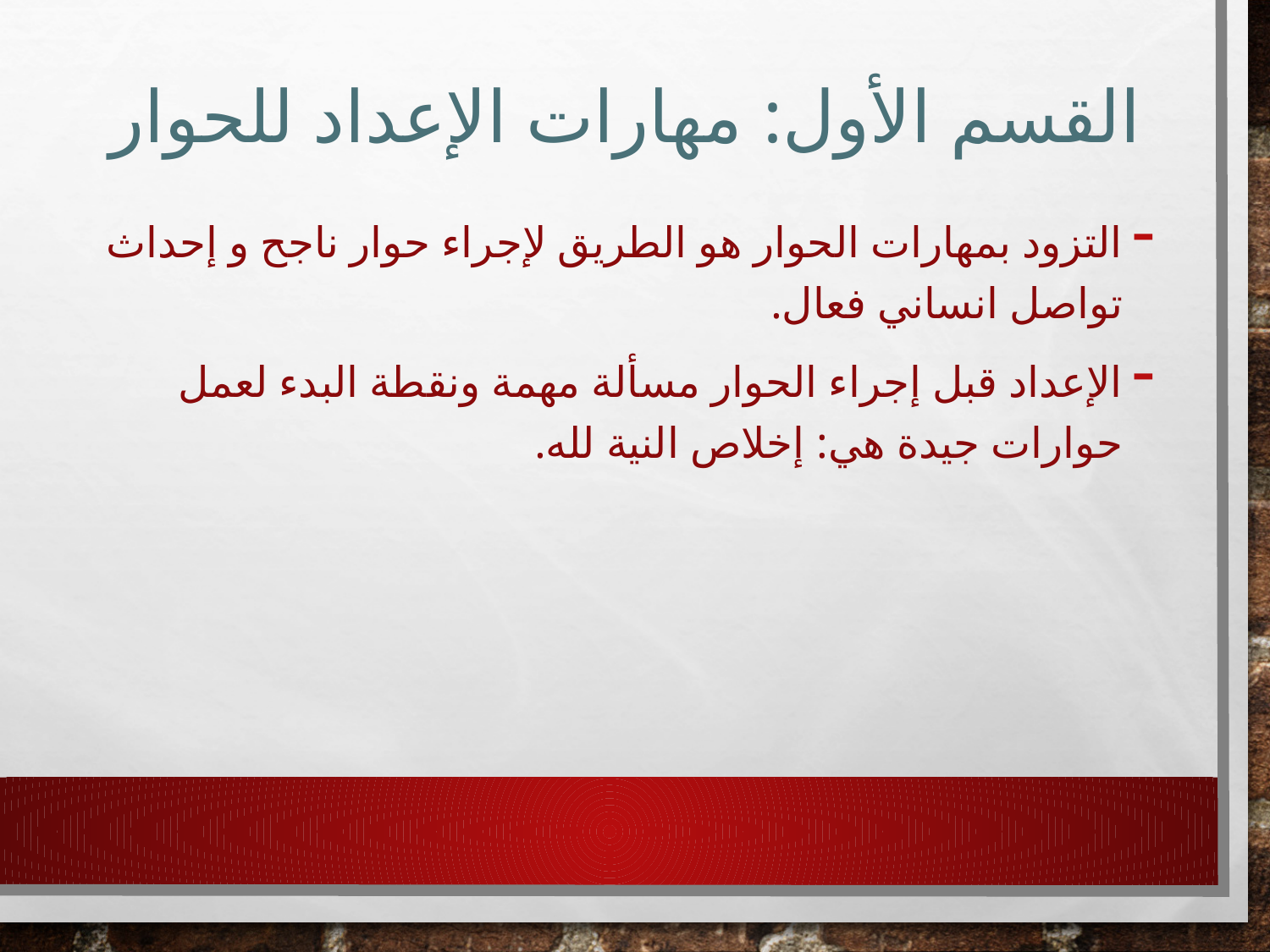

# القسم الأول: مهارات الإعداد للحوار
التزود بمهارات الحوار هو الطريق لإجراء حوار ناجح و إحداث تواصل انساني فعال.
الإعداد قبل إجراء الحوار مسألة مهمة ونقطة البدء لعمل حوارات جيدة هي: إخلاص النية لله.